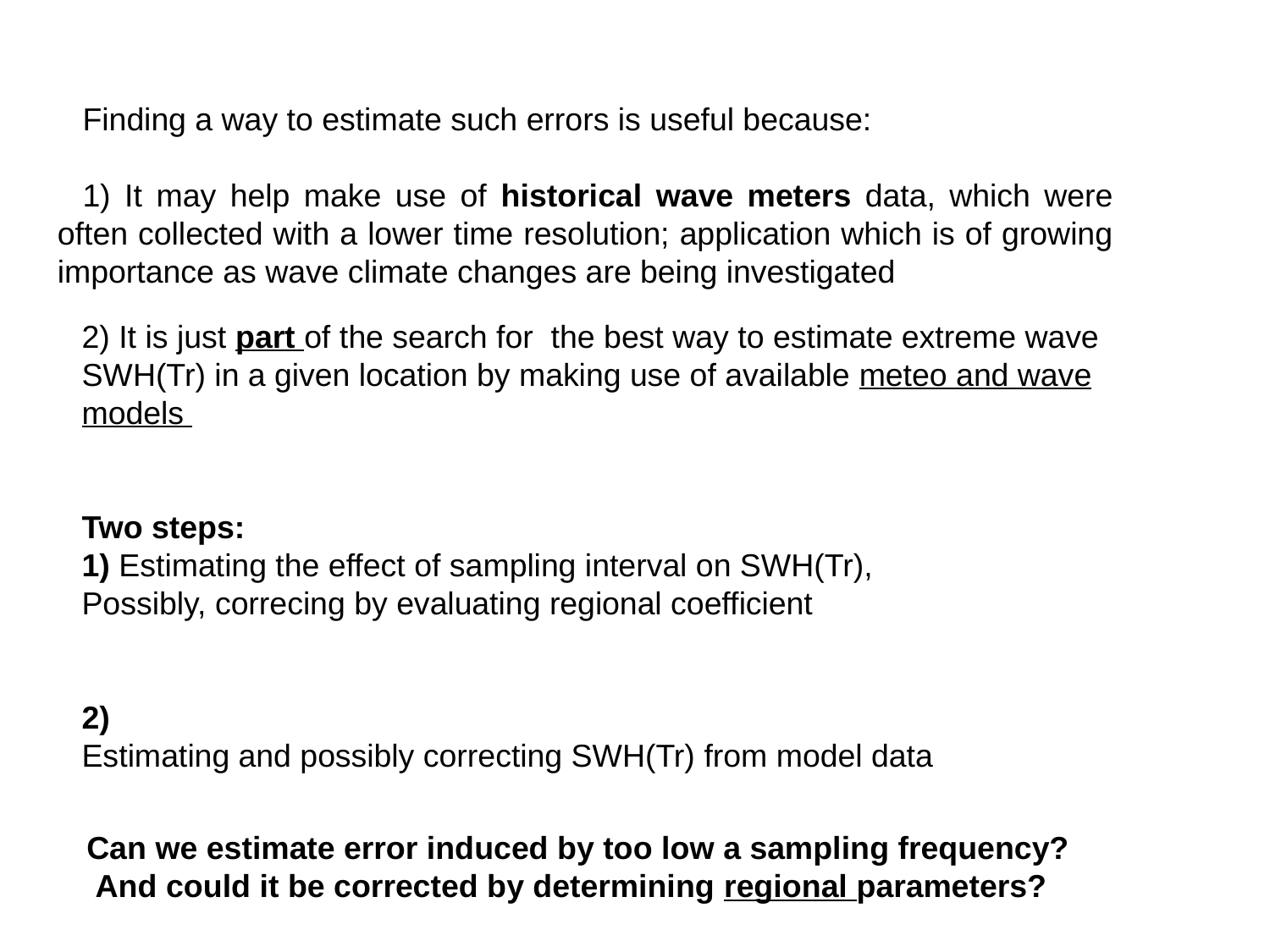

Finding a way to estimate such errors is useful because:

1) It may help make use of historical wave meters data, which were often collected with a lower time resolution; application which is of growing importance as wave climate changes are being investigated

2) It is just part of the search for  the best way to estimate extreme wave SWH(Tr) in a given location by making use of available meteo and wave models

Two steps:
1) Estimating the effect of sampling interval on SWH(Tr),
Possibly, correcing by evaluating regional coefficient

2)
Estimating and possibly correcting SWH(Tr) from model data

Can we estimate error induced by too low a sampling frequency?
 And could it be corrected by determining regional parameters?